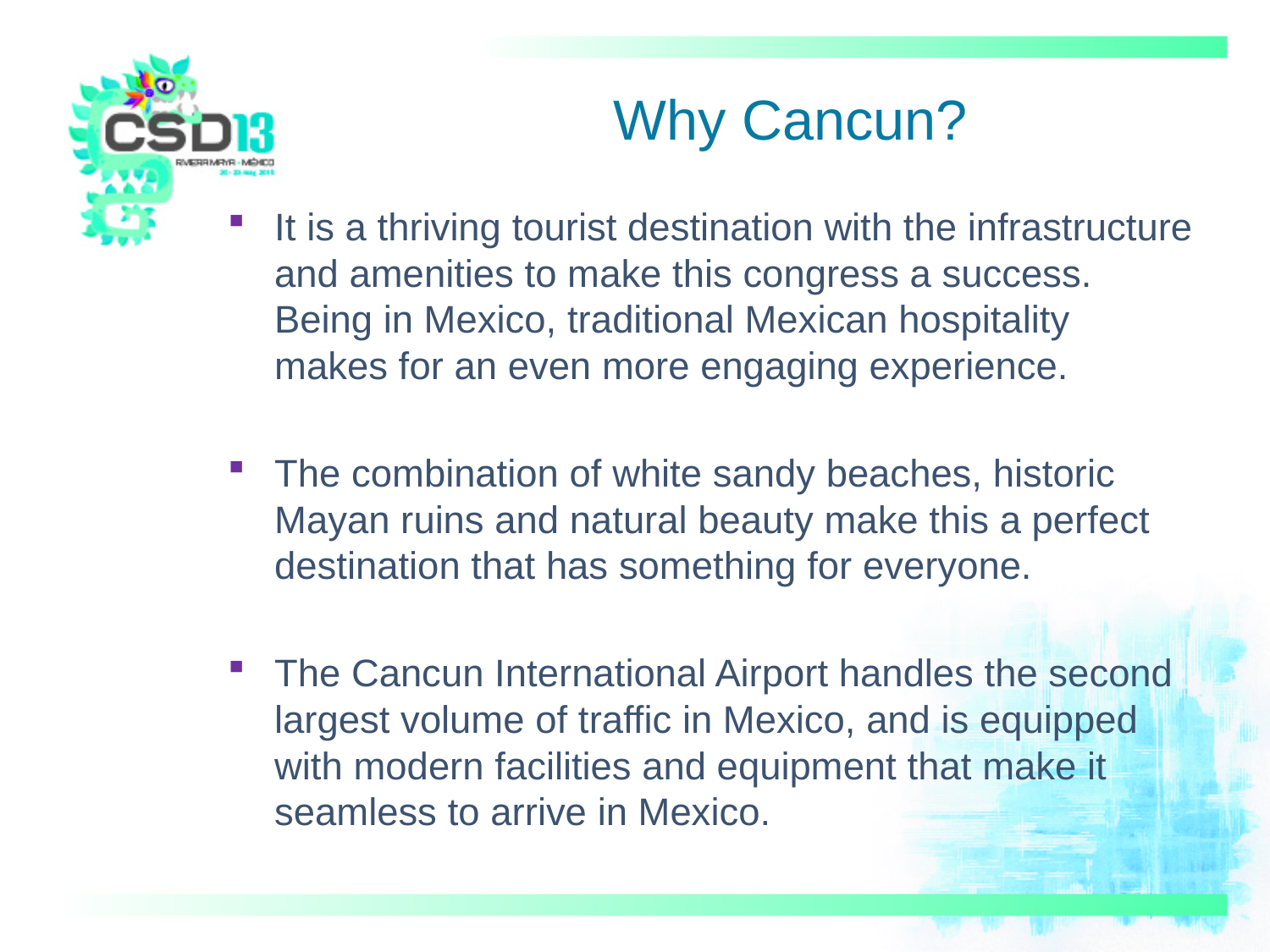

# Why Cancun?
It is a thriving tourist destination with the infrastructure and amenities to make this congress a success. Being in Mexico, traditional Mexican hospitality makes for an even more engaging experience.

The combination of white sandy beaches, historic Mayan ruins and natural beauty make this a perfect destination that has something for everyone.

The Cancun International Airport handles the second largest volume of traffic in Mexico, and is equipped with modern facilities and equipment that make it seamless to arrive in Mexico.